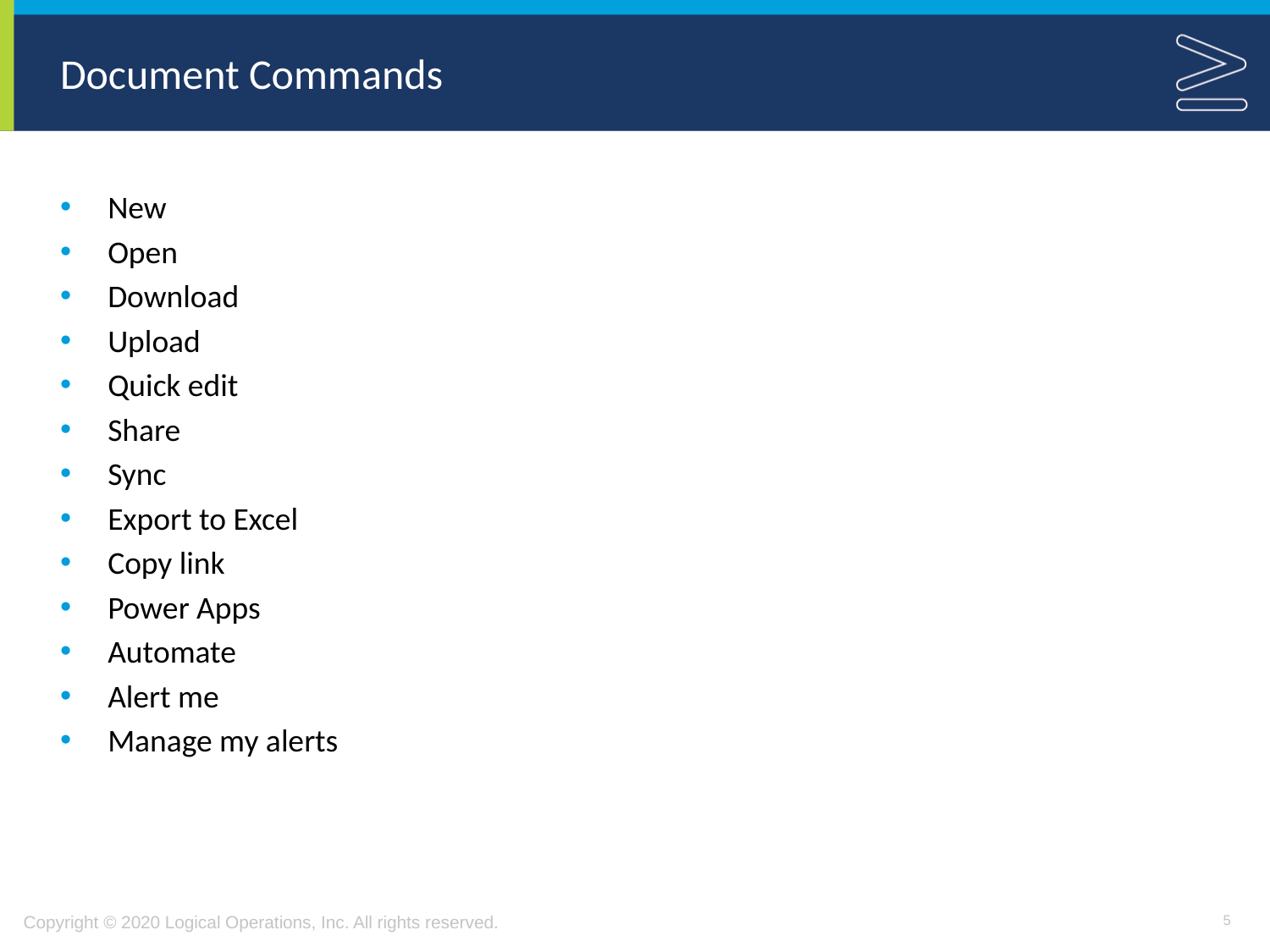

# Document Commands
New
Open
Download
Upload
Quick edit
Share
Sync
Export to Excel
Copy link
Power Apps
Automate
Alert me
Manage my alerts
5